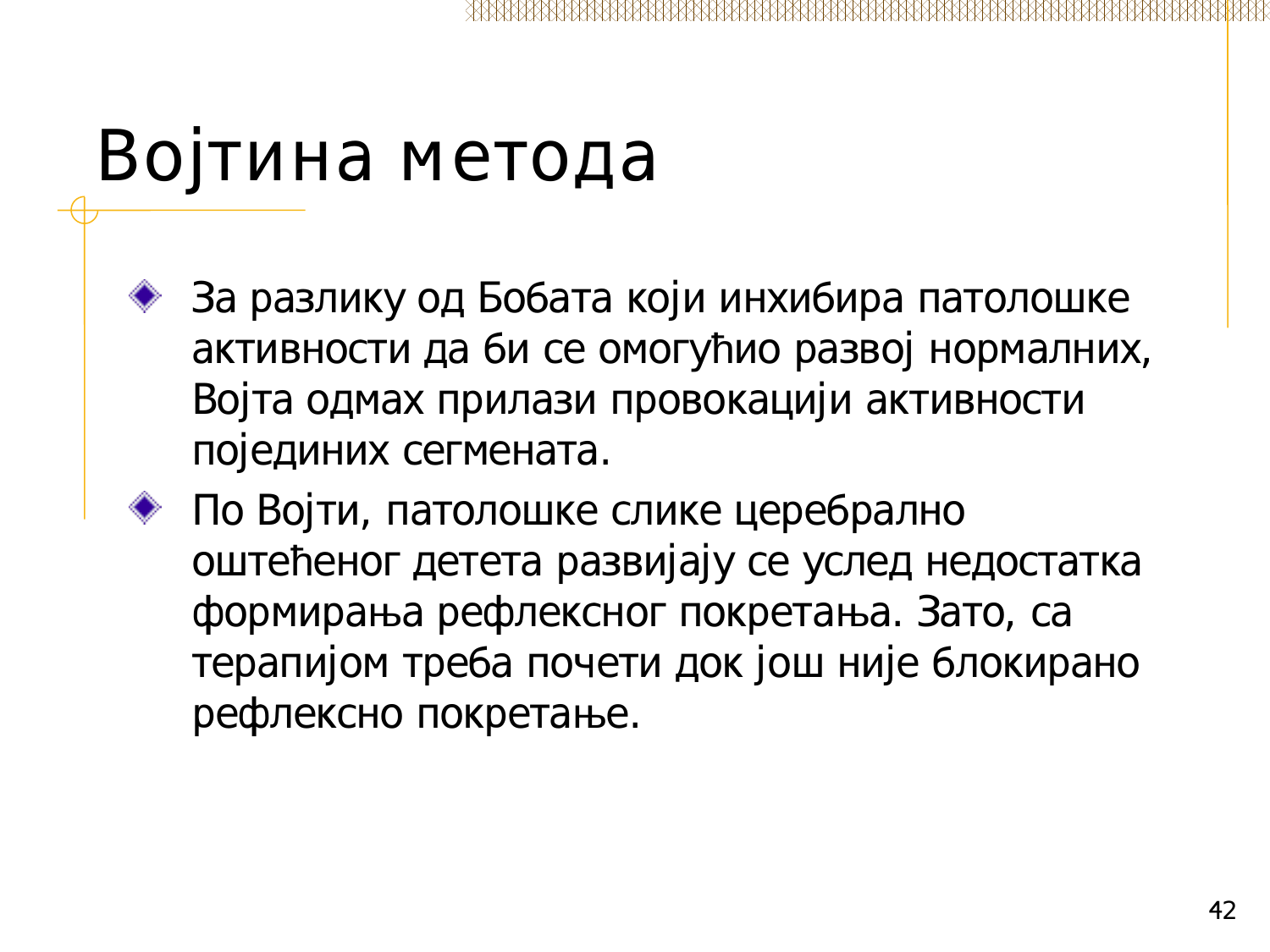

# Војтина метода
За разлику од Бобата који инхибира патолошке активности да би се омогућио развој нормалних, Војта одмах прилази провокацији активности појединих сегмената.
По Војти, патолошке слике церебрално oштећеног детета развијају се услед недостатка формирања рефлексног покретања. Зато, са терапијом треба почети док још није блокирано рефлексно покретање.

42